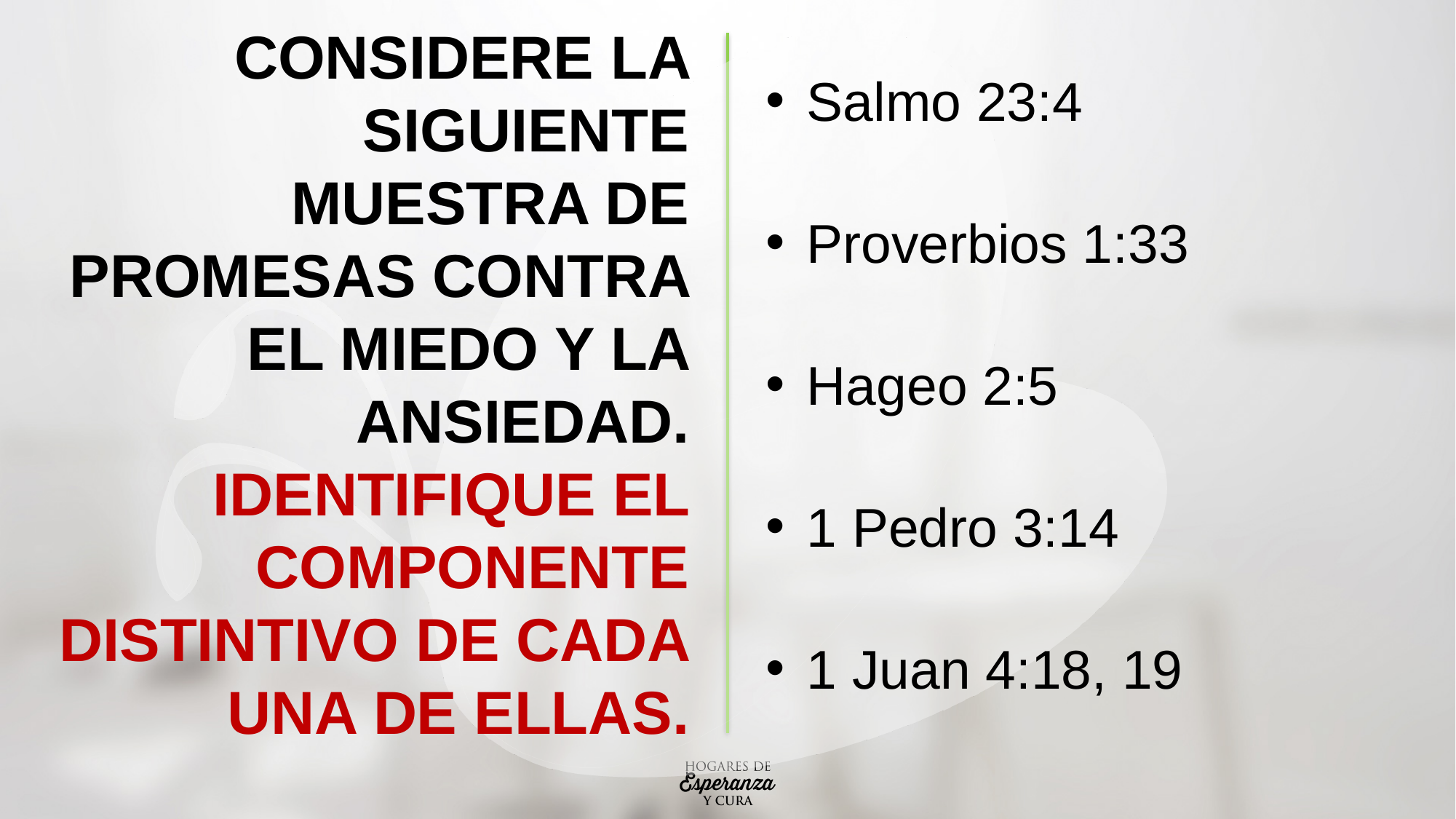

# Considere la siguiente muestra de promesas contra el miedo y la ansiedad. Identifique el componente distintivo de cada una de ellas.
Salmo 23:4
Proverbios 1:33
Hageo 2:5
1 Pedro 3:14
1 Juan 4:18, 19